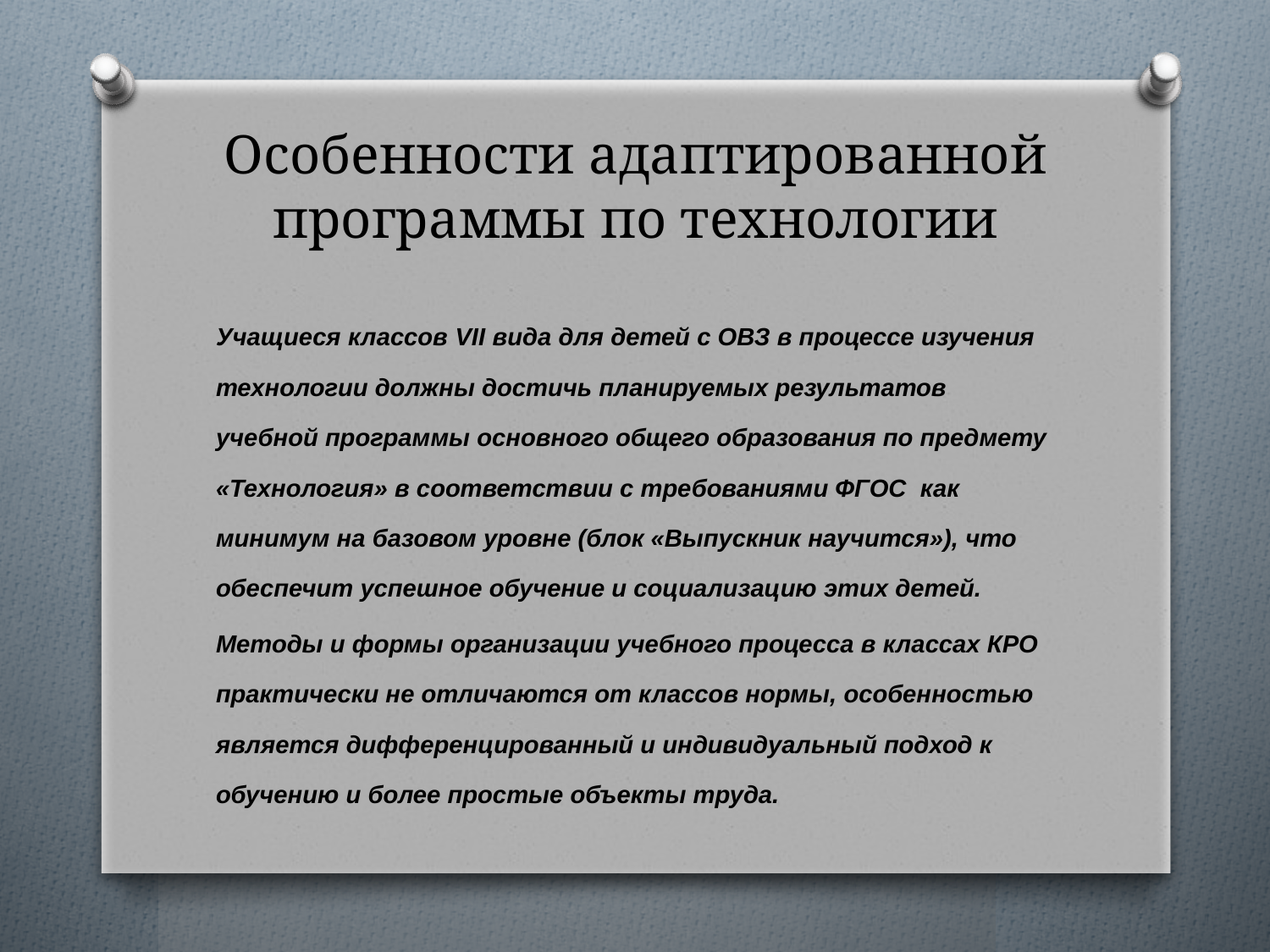

# Особенности адаптированной программы по технологии
Учащиеся классов VII вида для детей с ОВЗ в процессе изучения технологии должны достичь планируемых результатов учебной программы основного общего образования по предмету «Технология» в соответствии с требованиями ФГОС  как минимум на базовом уровне (блок «Выпускник научится»), что обеспечит успешное обучение и социализацию этих детей.
Методы и формы организации учебного процесса в классах КРО практически не отличаются от классов нормы, особенностью является дифференцированный и индивидуальный подход к обучению и более простые объекты труда.